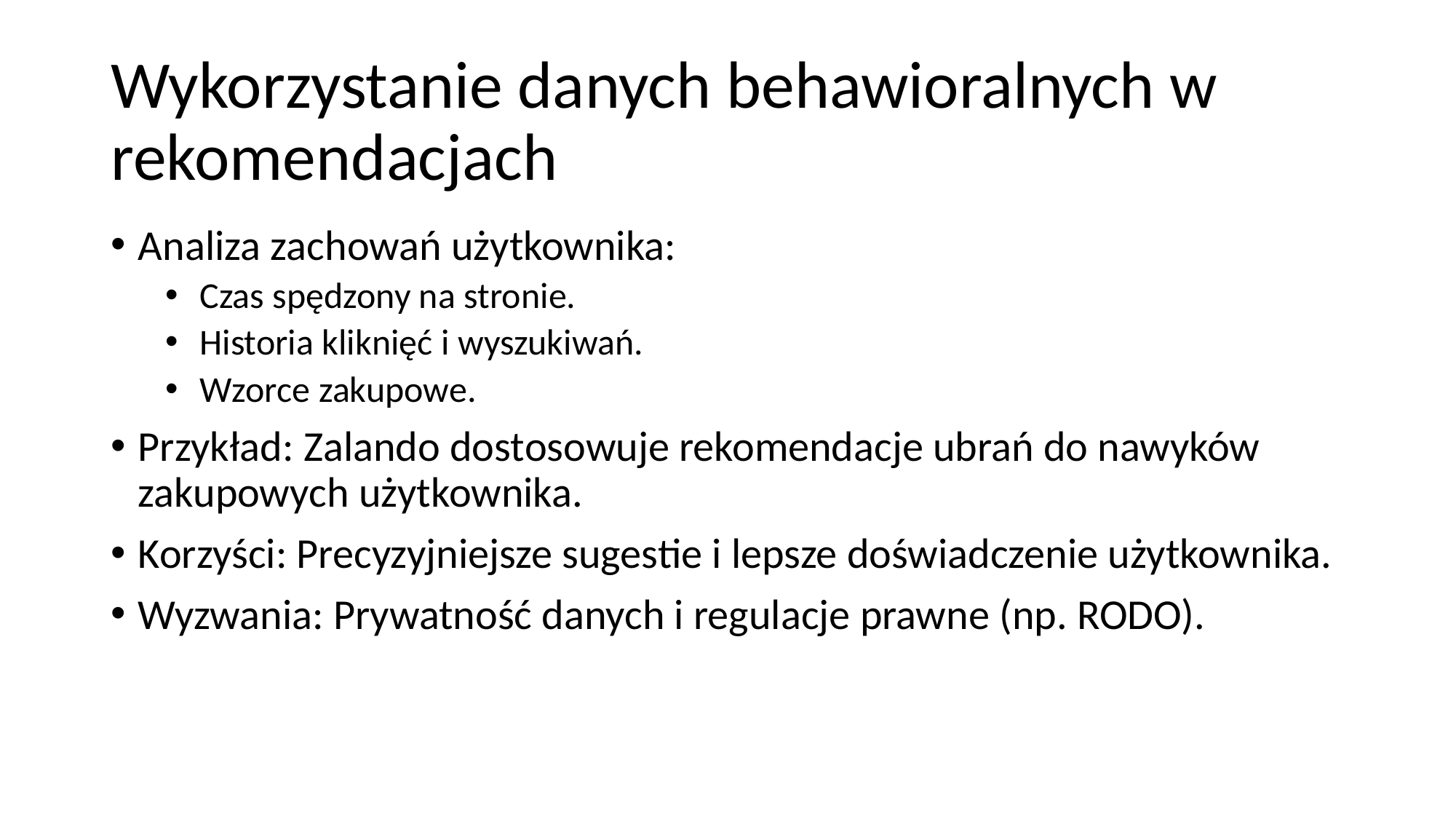

# Wykorzystanie danych behawioralnych w rekomendacjach
Analiza zachowań użytkownika:
Czas spędzony na stronie.
Historia kliknięć i wyszukiwań.
Wzorce zakupowe.
Przykład: Zalando dostosowuje rekomendacje ubrań do nawyków zakupowych użytkownika.
Korzyści: Precyzyjniejsze sugestie i lepsze doświadczenie użytkownika.
Wyzwania: Prywatność danych i regulacje prawne (np. RODO).